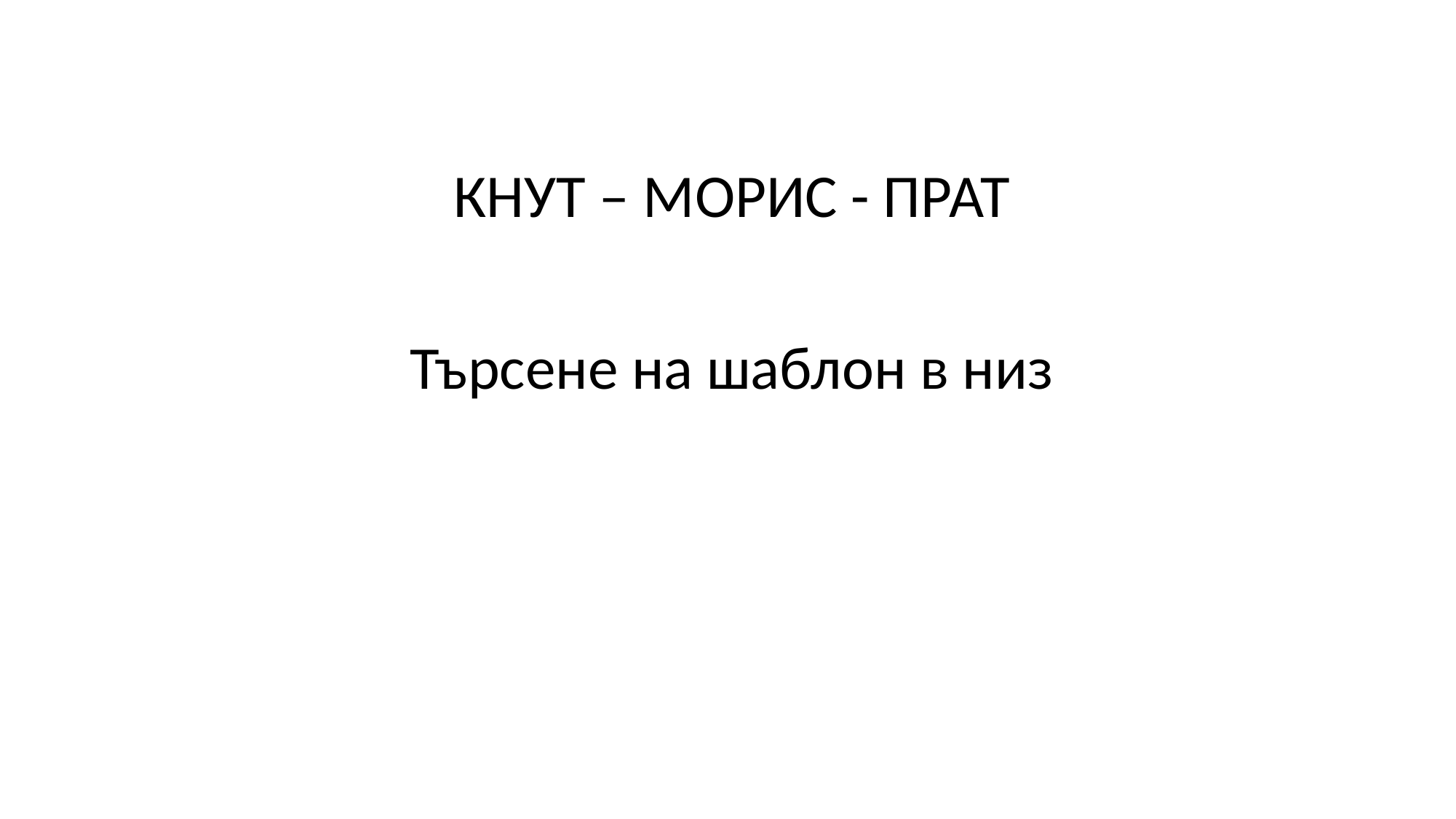

КНУТ – МОРИС - ПРАТ
Търсене на шаблон в низ